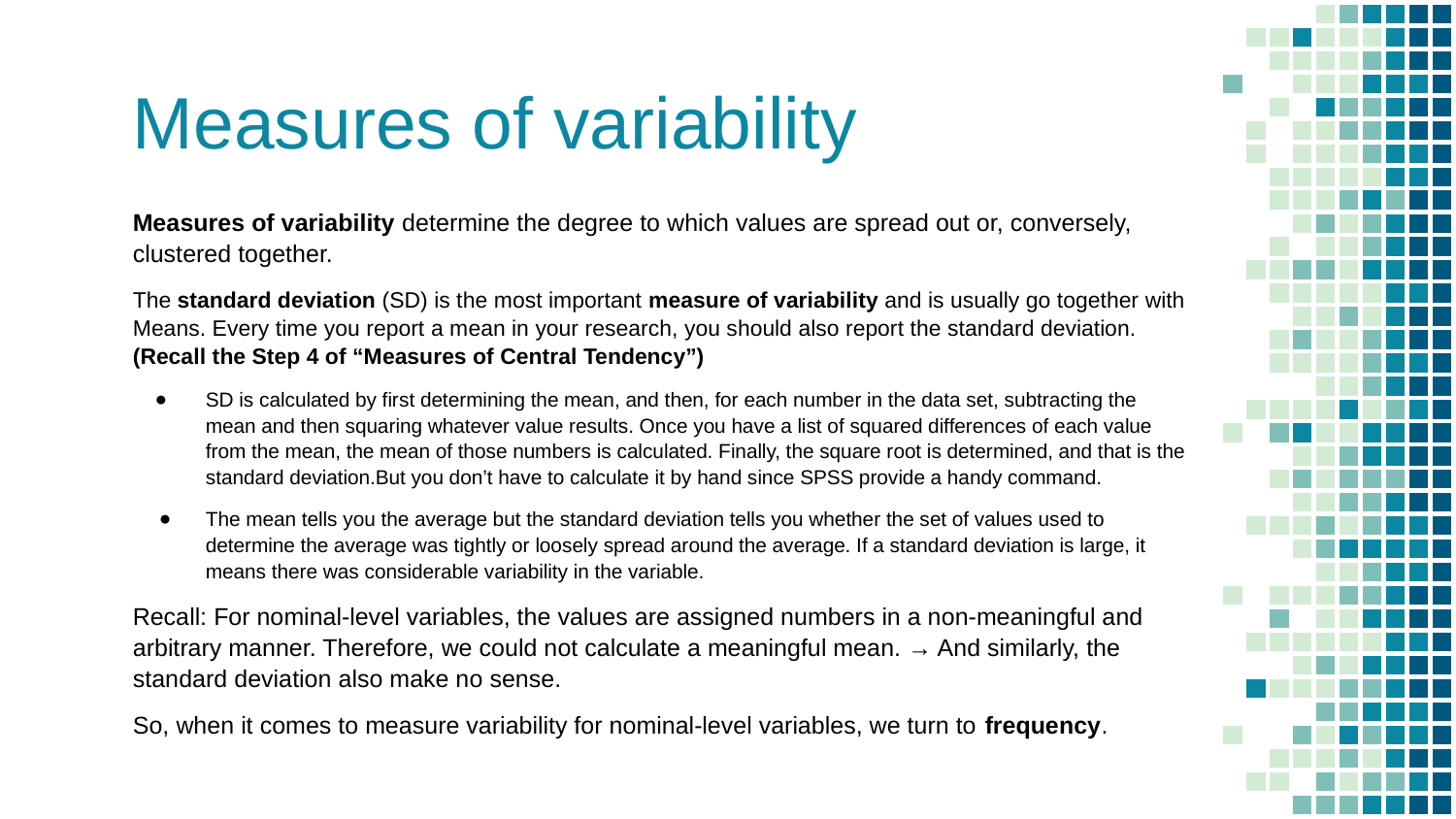

# Measures of variability

Measures of variability determine the degree to which values are spread out or, conversely, clustered together.
The standard deviation (SD) is the most important measure of variability and is usually go together with Means. Every time you report a mean in your research, you should also report the standard deviation. (Recall the Step 4 of “Measures of Central Tendency”)
SD is calculated by first determining the mean, and then, for each number in the data set, subtracting the mean and then squaring whatever value results. Once you have a list of squared differences of each value from the mean, the mean of those numbers is calculated. Finally, the square root is determined, and that is the standard deviation.But you don’t have to calculate it by hand since SPSS provide a handy command.
The mean tells you the average but the standard deviation tells you whether the set of values used to determine the average was tightly or loosely spread around the average. If a standard deviation is large, it means there was considerable variability in the variable.
Recall: For nominal-level variables, the values are assigned numbers in a non-meaningful and arbitrary manner. Therefore, we could not calculate a meaningful mean. → And similarly, the standard deviation also make no sense.
So, when it comes to measure variability for nominal-level variables, we turn to frequency.